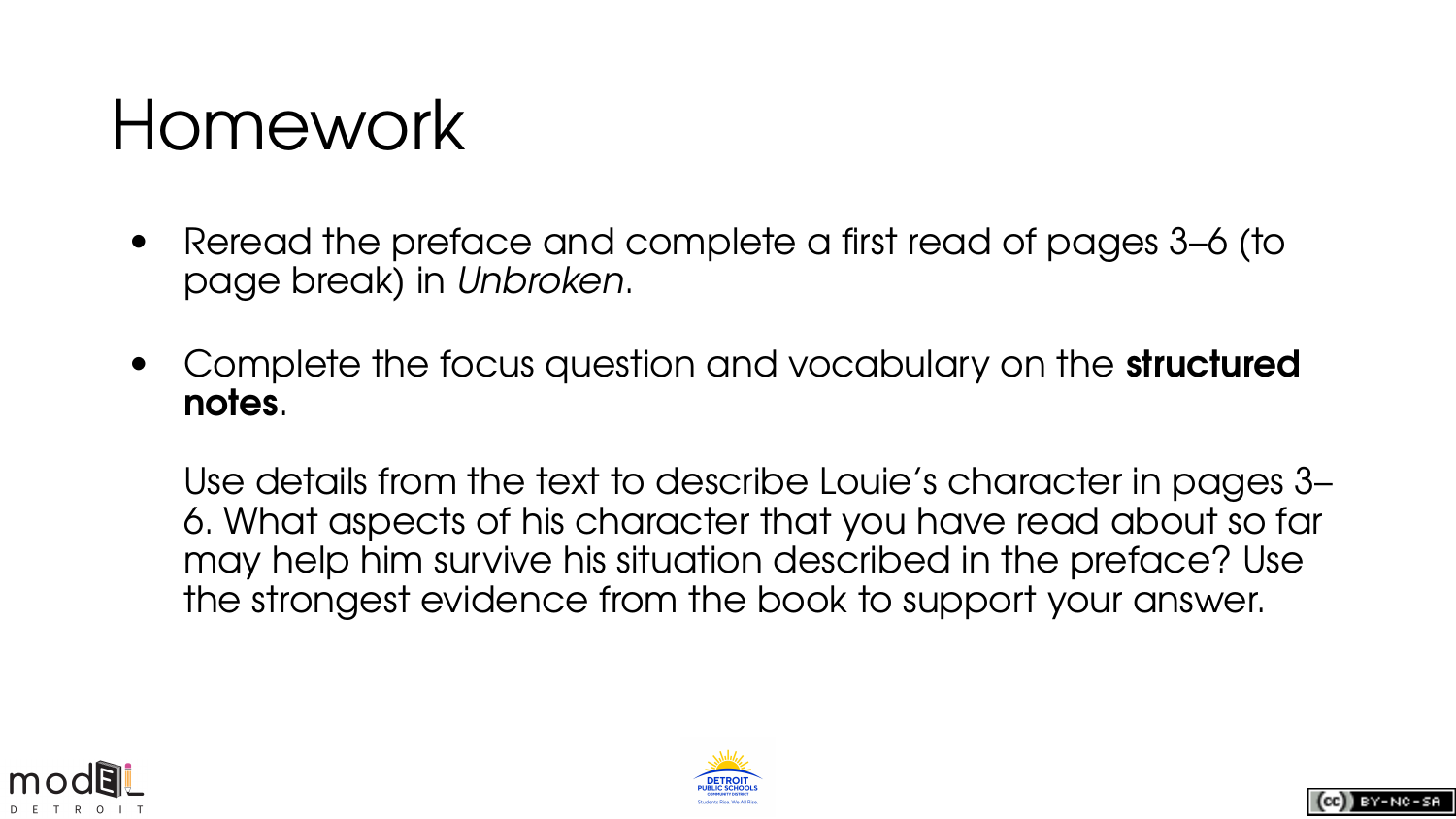

# Homework
Reread the preface and complete a first read of pages 3–6 (to page break) in Unbroken.
Complete the focus question and vocabulary on the structured notes.
Use details from the text to describe Louie’s character in pages 3–6. What aspects of his character that you have read about so far may help him survive his situation described in the preface? Use the strongest evidence from the book to support your answer.